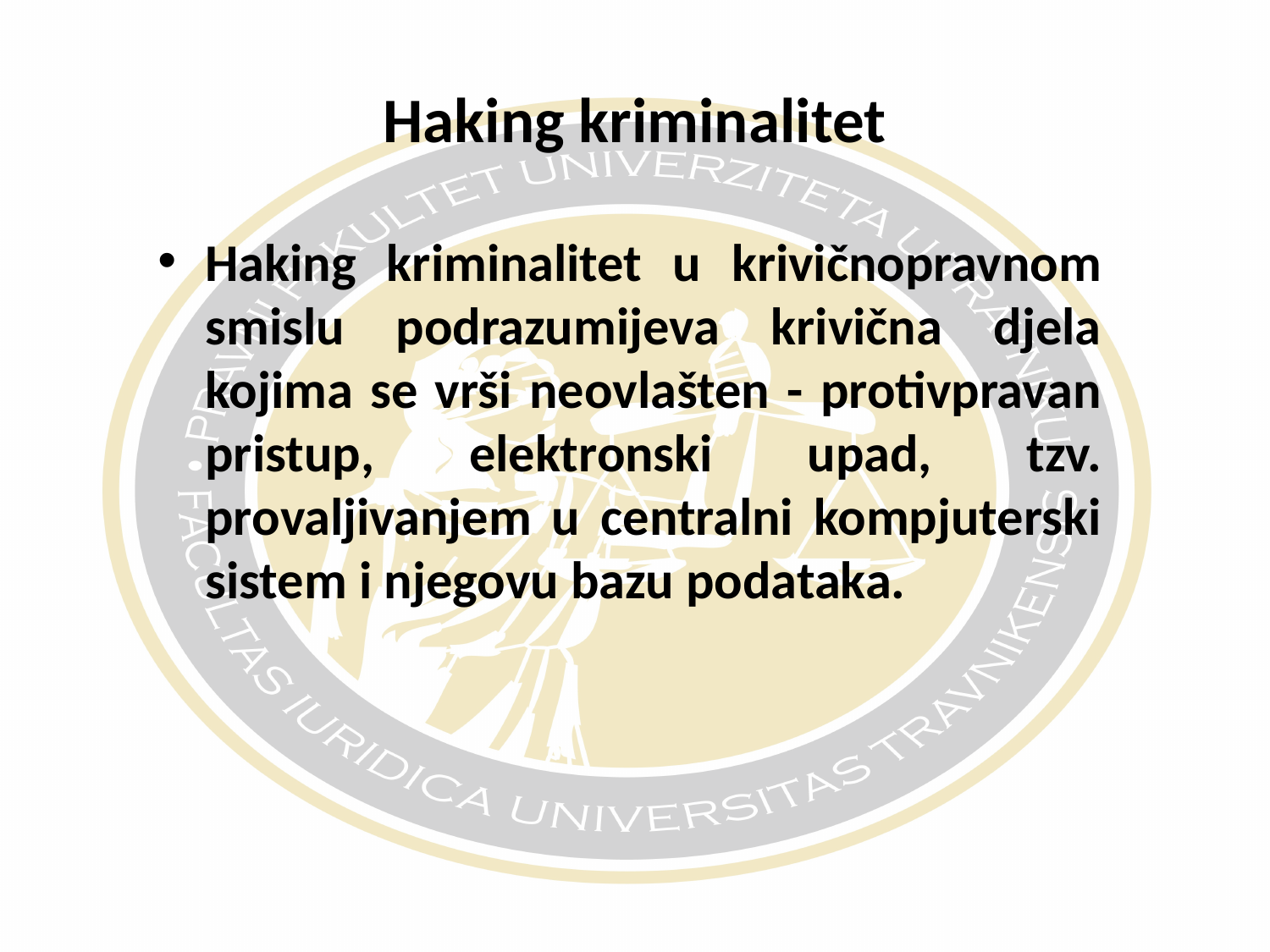

# Haking kriminalitet
Haking kriminalitet u krivičnopravnom smislu podrazumijeva krivična djela kojima se vrši neovlašten - protivpravan pristup, elektronski upad, tzv. provaljivanjem u centralni kompjuterski sistem i njegovu bazu podataka.